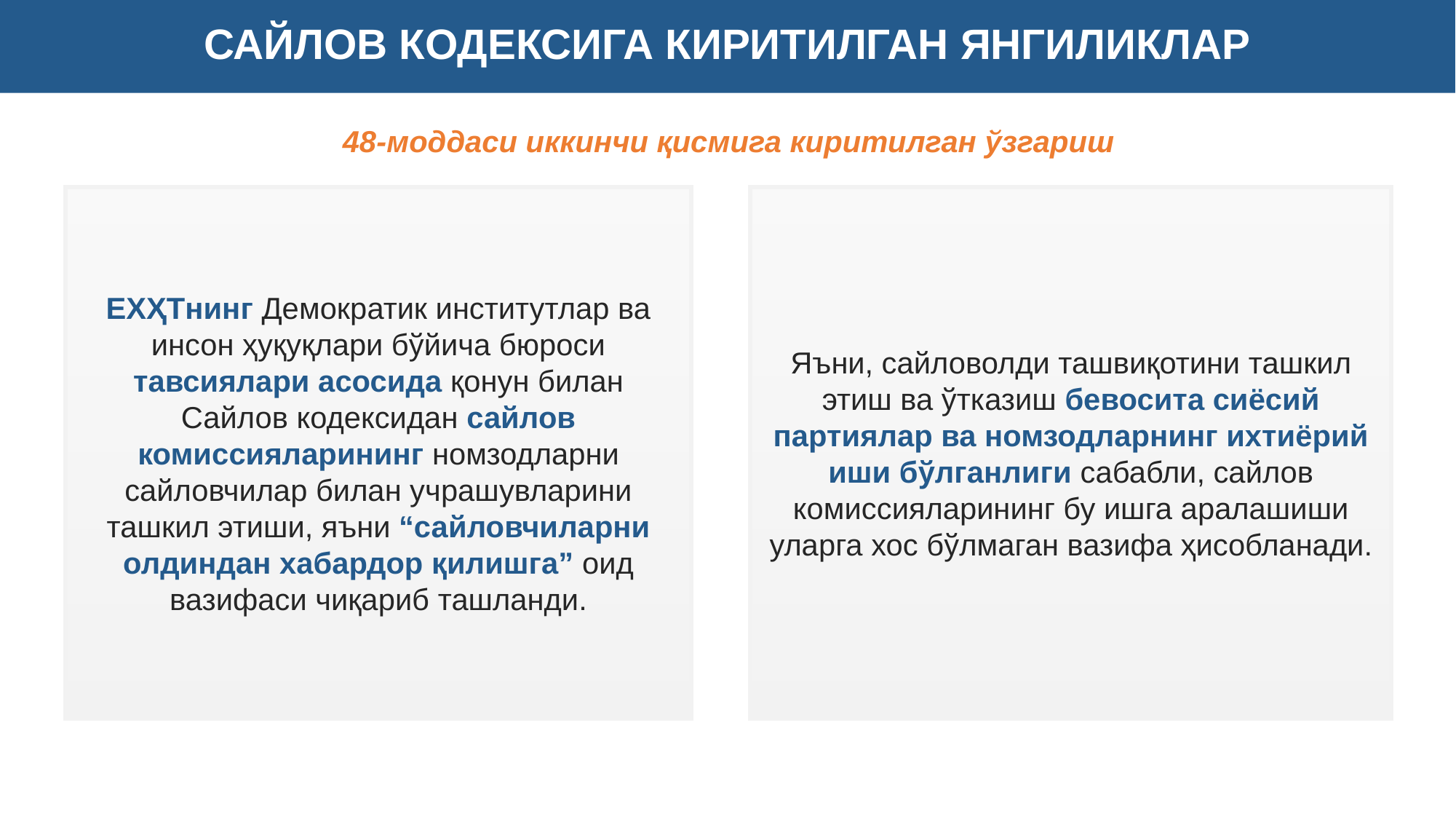

САЙЛОВ КОДЕКСИГА КИРИТИЛГАН ЯНГИЛИКЛАР
48-моддаси иккинчи қисмига киритилган ўзгариш
ЕХҲТнинг Демократик институтлар ва инсон ҳуқуқлари бўйича бюроси тавсиялари асосида қонун билан Сайлов кодексидан сайлов комиссияларининг номзодларни сайловчилар билан учрашувларини ташкил этиши, яъни “сайловчиларни олдиндан хабардор қилишга” оид вазифаси чиқариб ташланди.
Яъни, сайловолди ташвиқотини ташкил этиш ва ўтказиш бевосита сиёсий партиялар ва номзодларнинг ихтиёрий иши бўлганлиги сабабли, сайлов комиссияларининг бу ишга аралашиши уларга хос бўлмаган вазифа ҳисобланади.